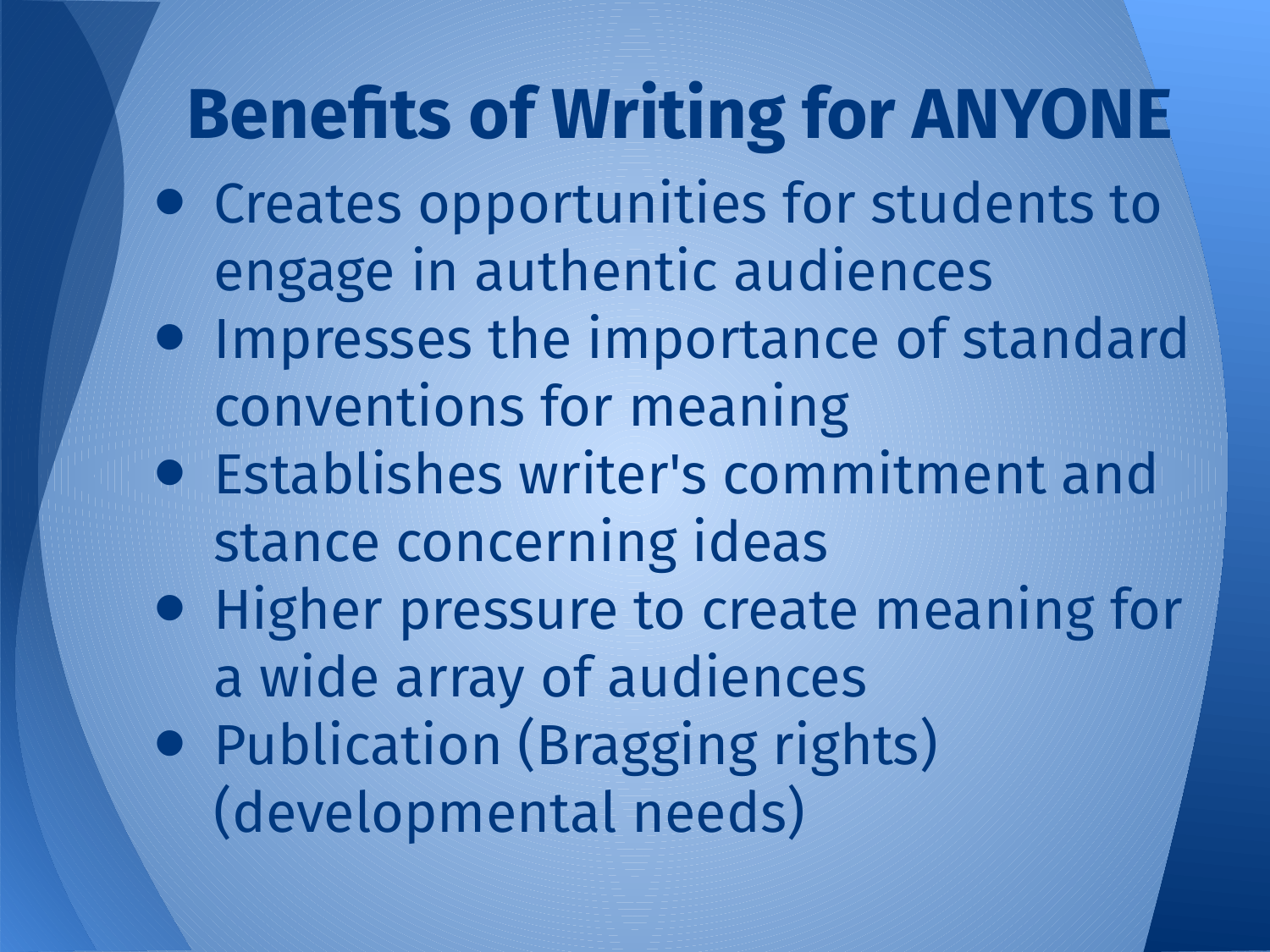

# Benefits of Writing for ANYONE
Creates opportunities for students to engage in authentic audiences
Impresses the importance of standard conventions for meaning
Establishes writer's commitment and stance concerning ideas
Higher pressure to create meaning for a wide array of audiences
Publication (Bragging rights) (developmental needs)